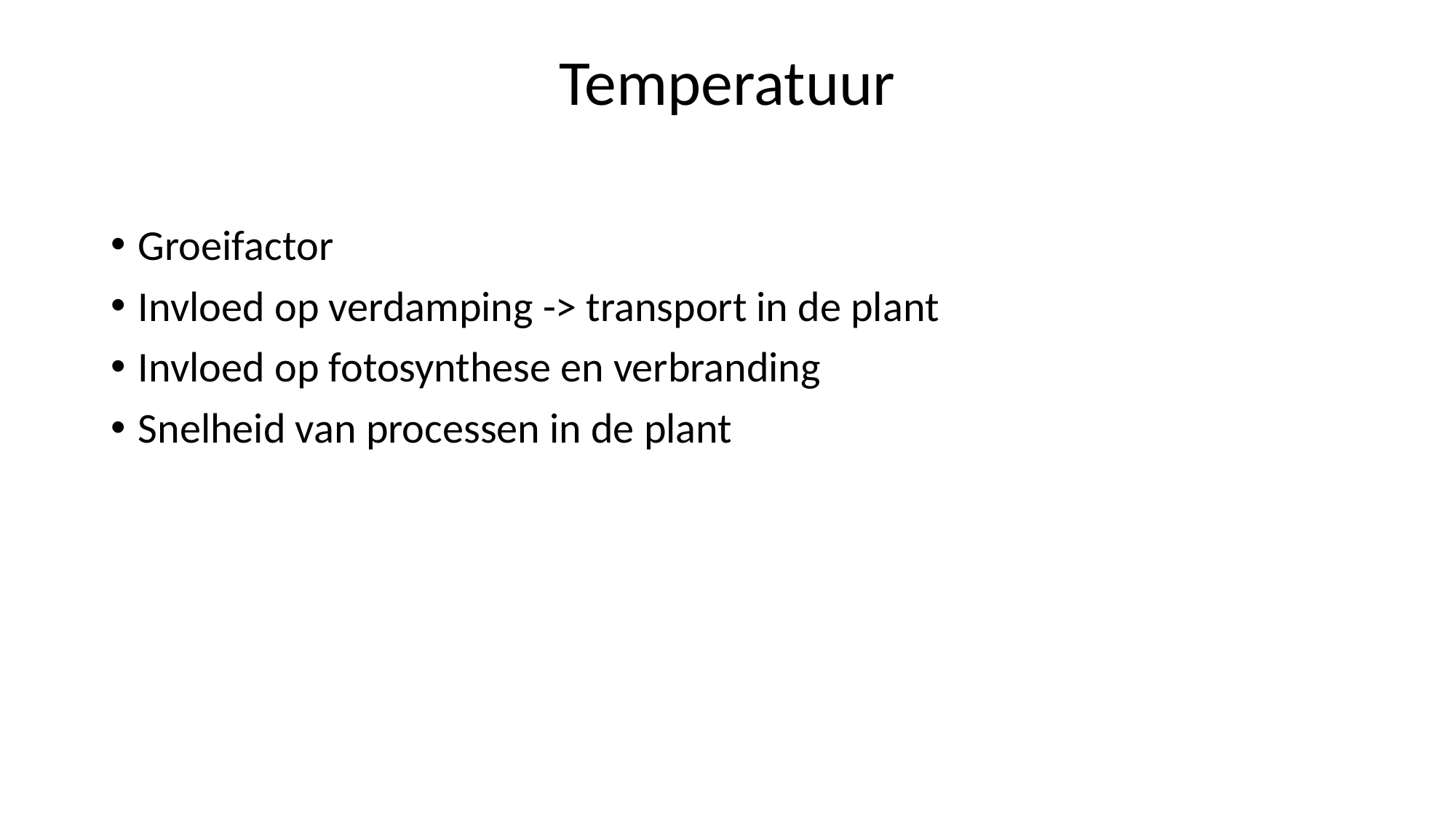

# Temperatuur
Groeifactor
Invloed op verdamping -> transport in de plant
Invloed op fotosynthese en verbranding
Snelheid van processen in de plant